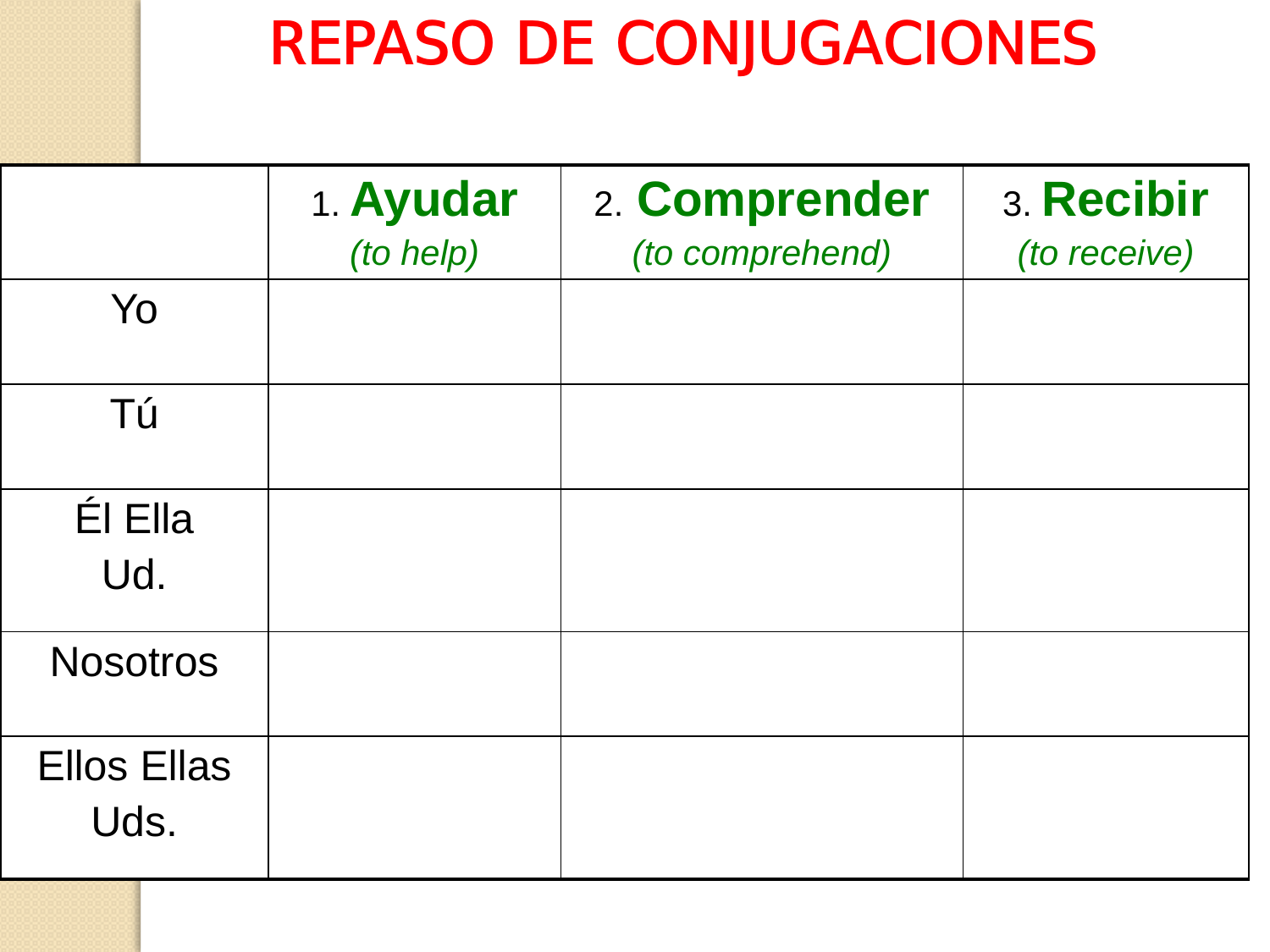

REPASO DE CONJUGACIONES
|  | 1. Ayudar (to help) | 2. Comprender (to comprehend) | 3. Recibir (to receive) |
| --- | --- | --- | --- |
| Yo |  |  |  |
| Tú |  |  |  |
| Él Ella Ud. |  |  |  |
| Nosotros |  |  |  |
| Ellos Ellas Uds. |  |  |  |